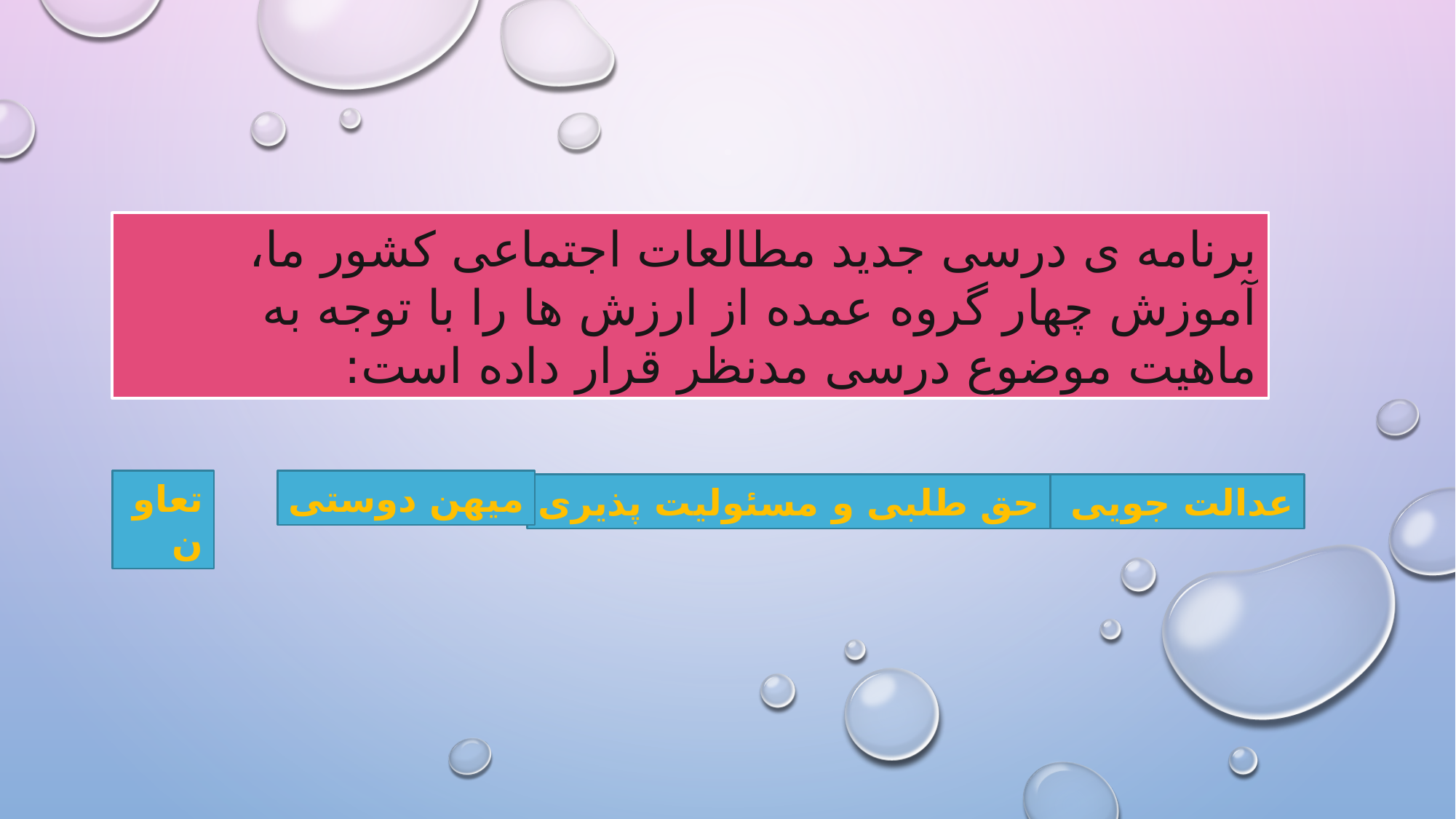

برنامه ی درسی جديد مطالعات اجتماعی کشور ما، آموزش چهار گروه عمده از ارزش ها را با توجه به ماهيت موضوع درسی مدنظر قرار داده است:
ميهن دوستی
تعاون
حق طلبی و مسئوليت پذيری
 عدالت جويی